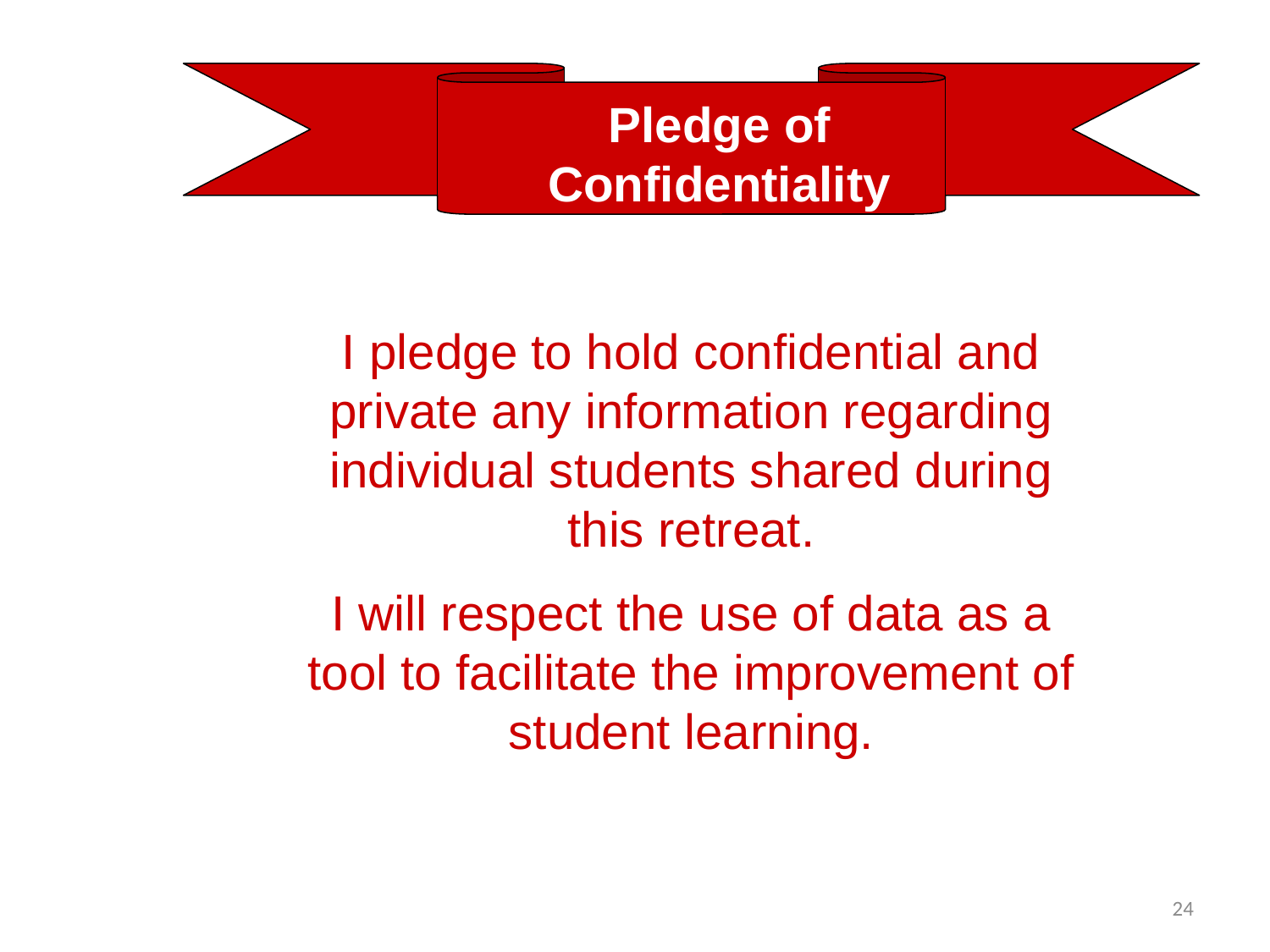

Pledge of Confidentiality
I pledge to hold confidential and private any information regarding individual students shared during this retreat.
I will respect the use of data as a tool to facilitate the improvement of student learning.
24